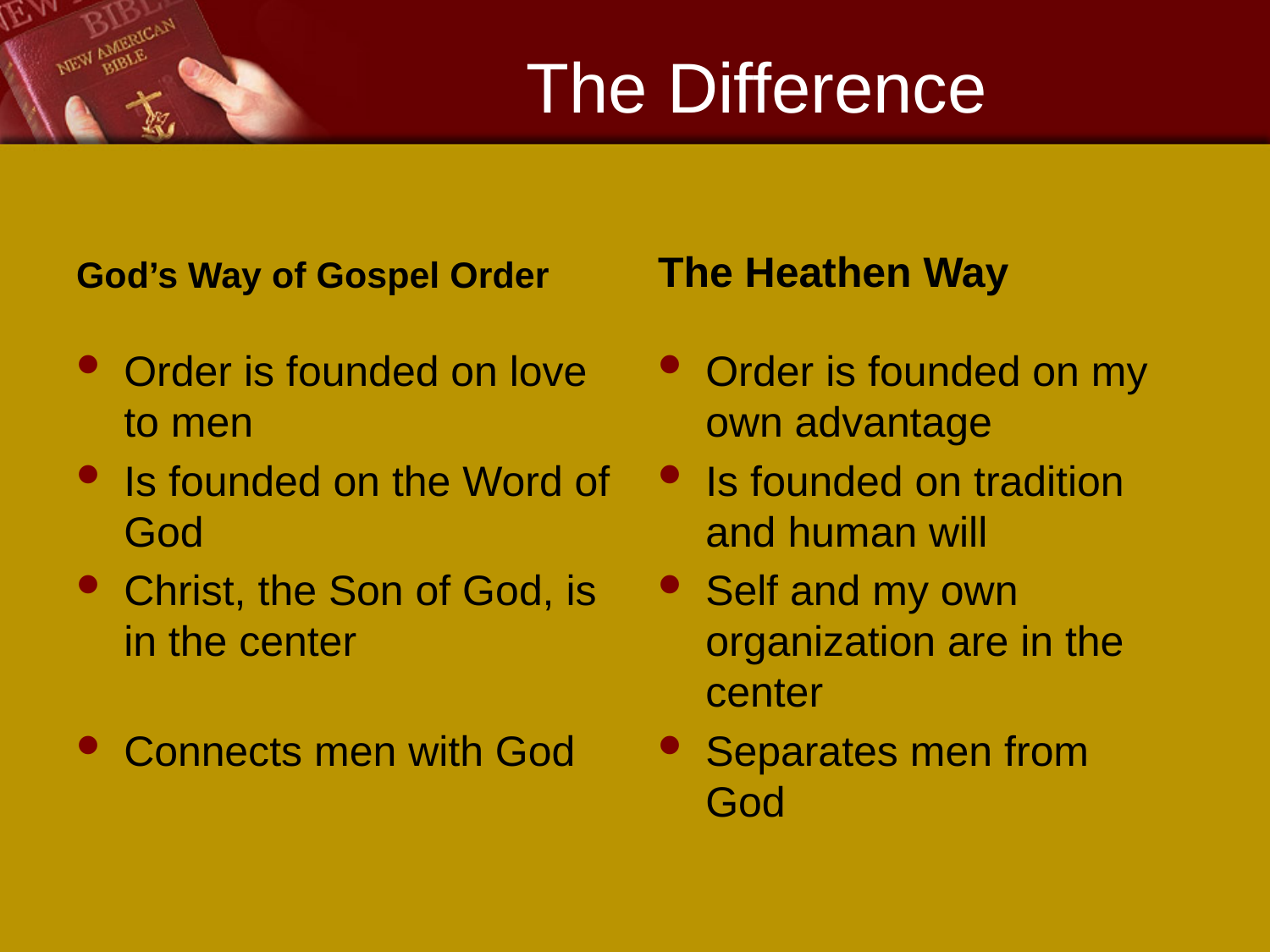

# The Difference
God’s Way of Gospel Order
The Heathen Way
Order is founded on love to men
Is founded on the Word of God
Christ, the Son of God, is in the center
Connects men with God
Order is founded on my own advantage
Is founded on tradition and human will
Self and my own organization are in the center
Separates men from God